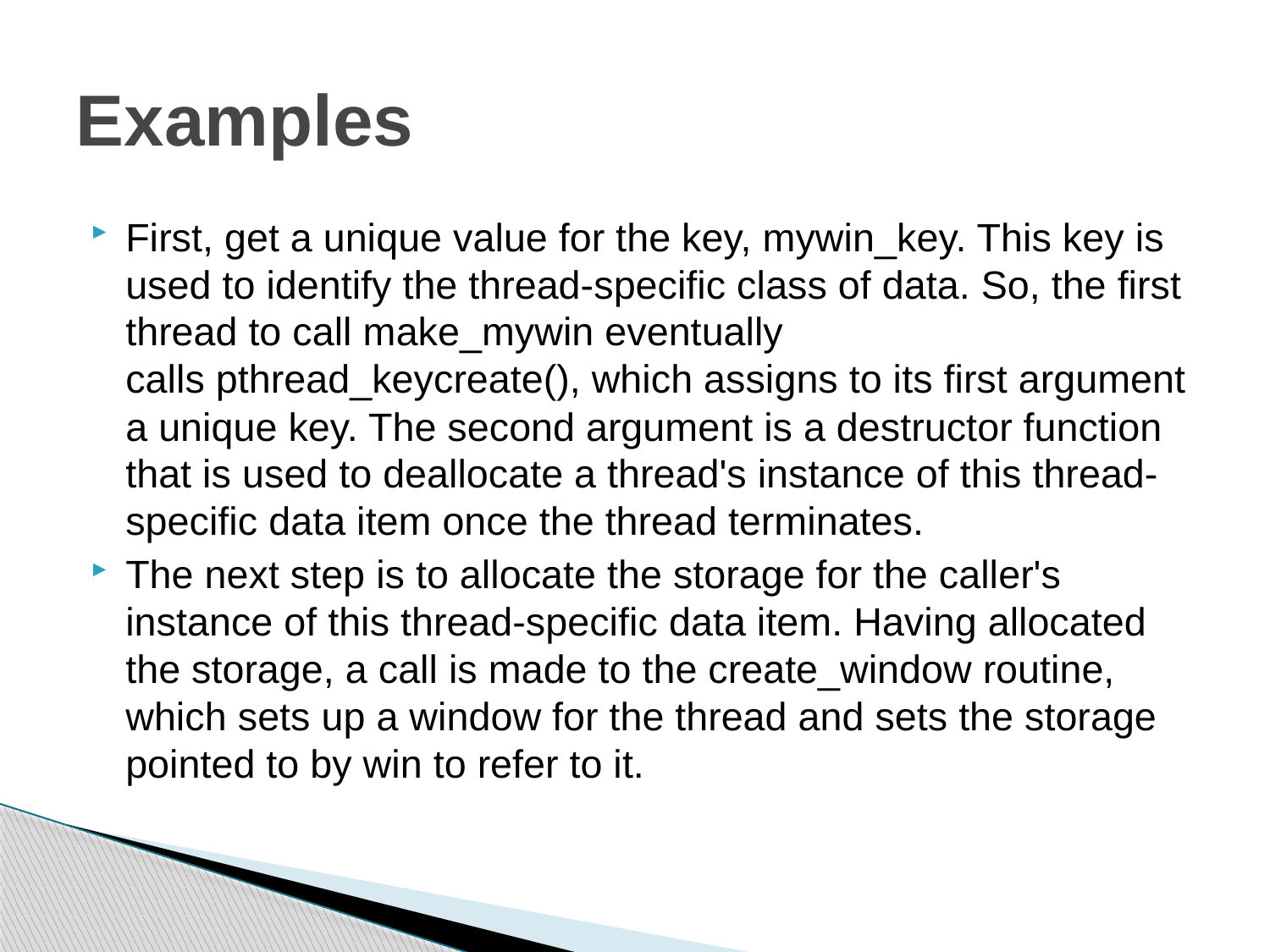

# Examples
First, get a unique value for the key, mywin_key. This key is used to identify the thread-specific class of data. So, the first thread to call make_mywin eventually calls pthread_keycreate(), which assigns to its first argument a unique key. The second argument is a destructor function that is used to deallocate a thread's instance of this thread-specific data item once the thread terminates.
The next step is to allocate the storage for the caller's instance of this thread-specific data item. Having allocated the storage, a call is made to the create_window routine, which sets up a window for the thread and sets the storage pointed to by win to refer to it.